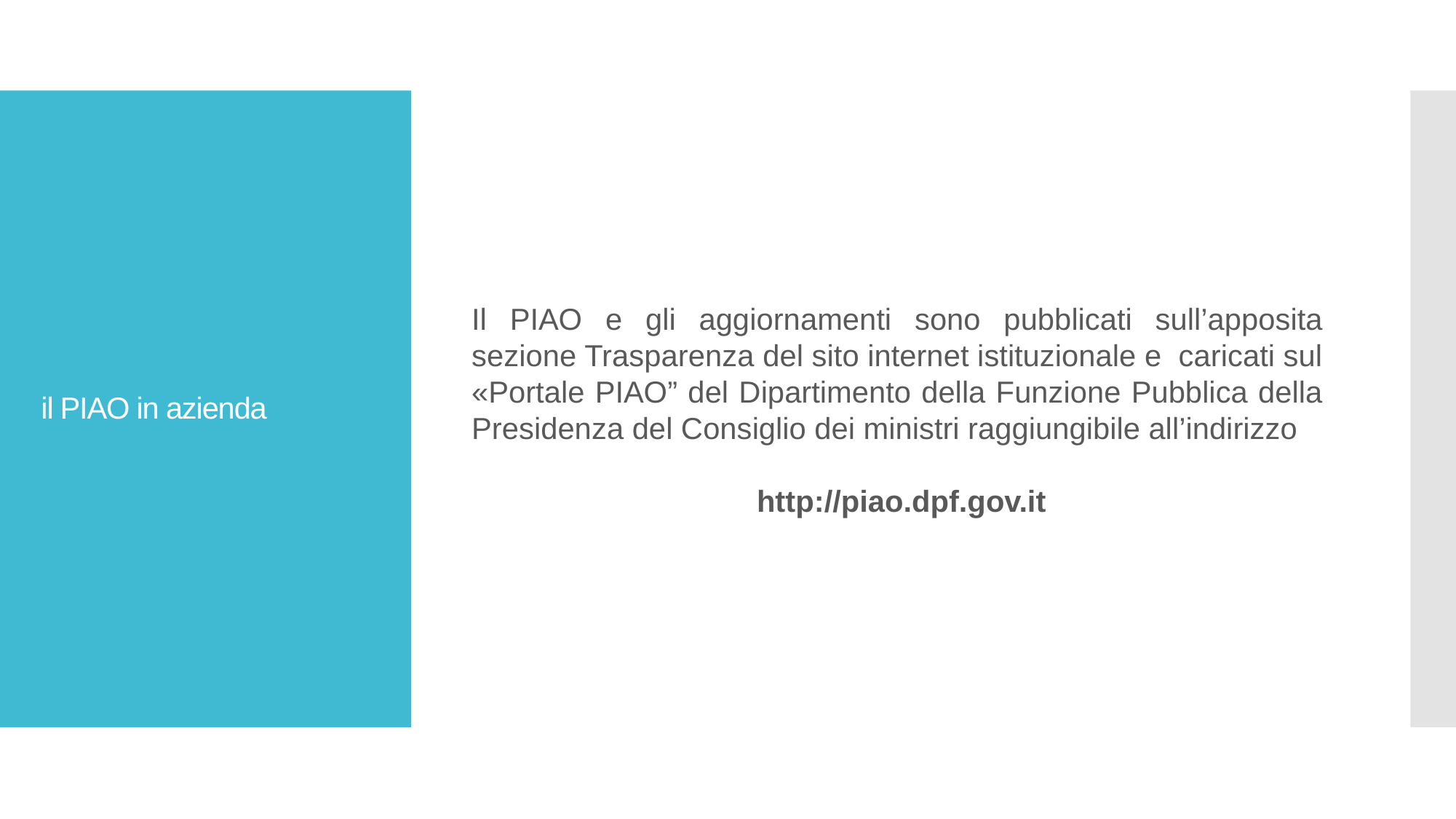

Il PIAO e gli aggiornamenti sono pubblicati sull’apposita sezione Trasparenza del sito internet istituzionale e  caricati sul «Portale PIAO” del Dipartimento della Funzione Pubblica della Presidenza del Consiglio dei ministri raggiungibile all’indirizzo

 http://piao.dpf.gov.it
# il PIAO in azienda